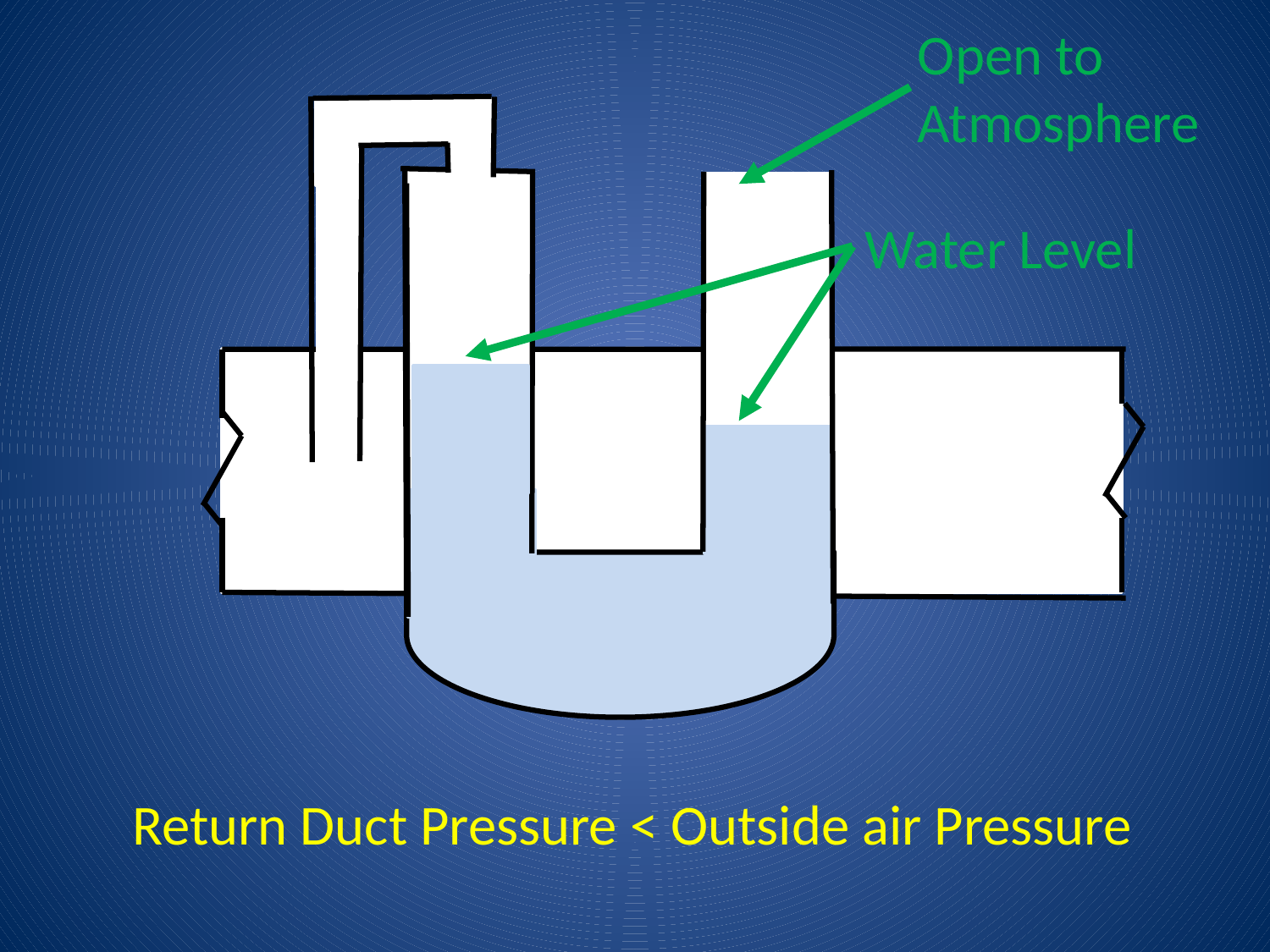

Open to Atmosphere

Water Level

Return Duct Pressure ˂ Outside air Pressure